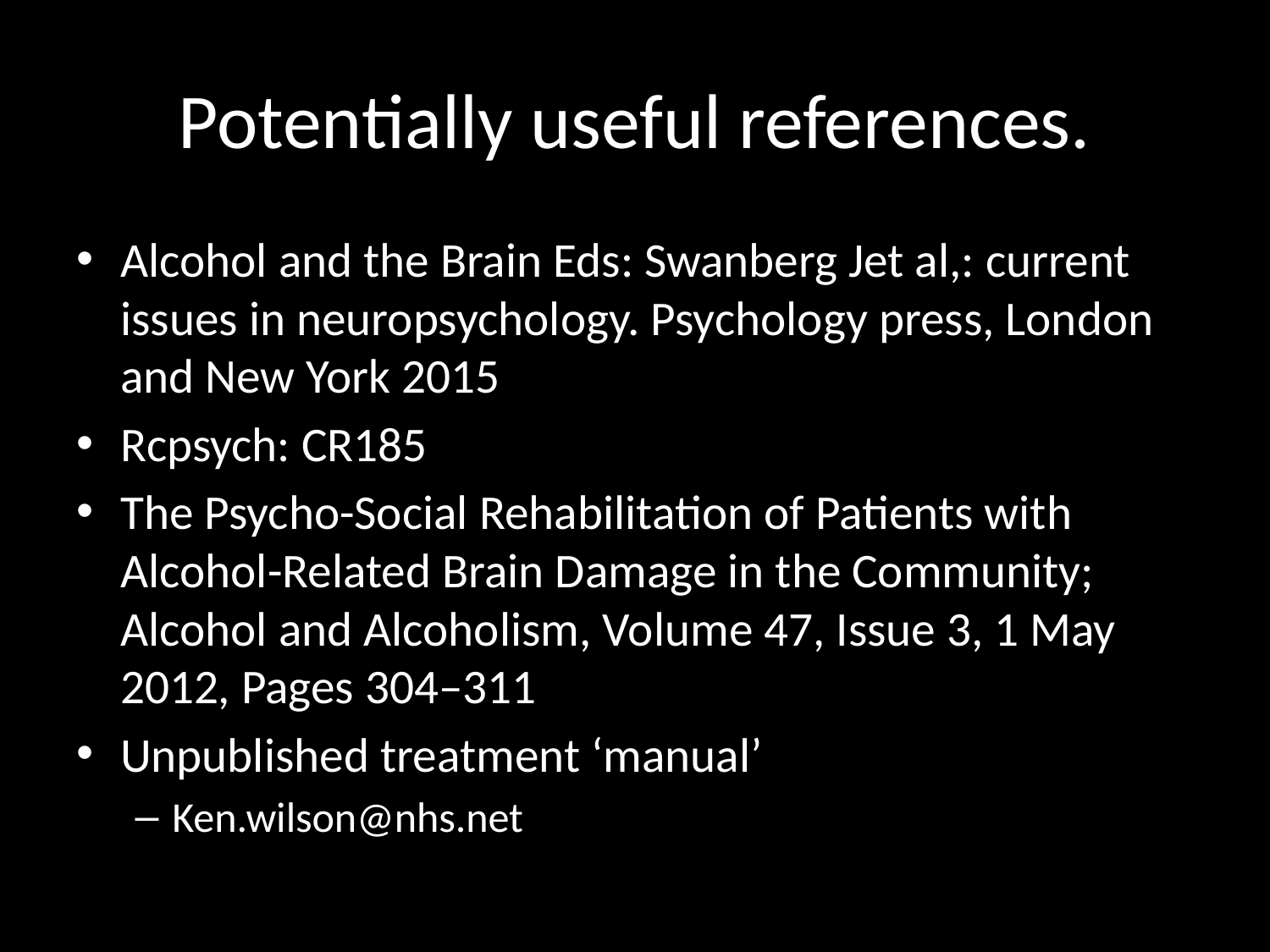

# Potentially useful references.
Alcohol and the Brain Eds: Swanberg Jet al,: current issues in neuropsychology. Psychology press, London and New York 2015
Rcpsych: CR185
The Psycho-Social Rehabilitation of Patients with Alcohol-Related Brain Damage in the Community; Alcohol and Alcoholism, Volume 47, Issue 3, 1 May 2012, Pages 304–311
Unpublished treatment ‘manual’
Ken.wilson@nhs.net